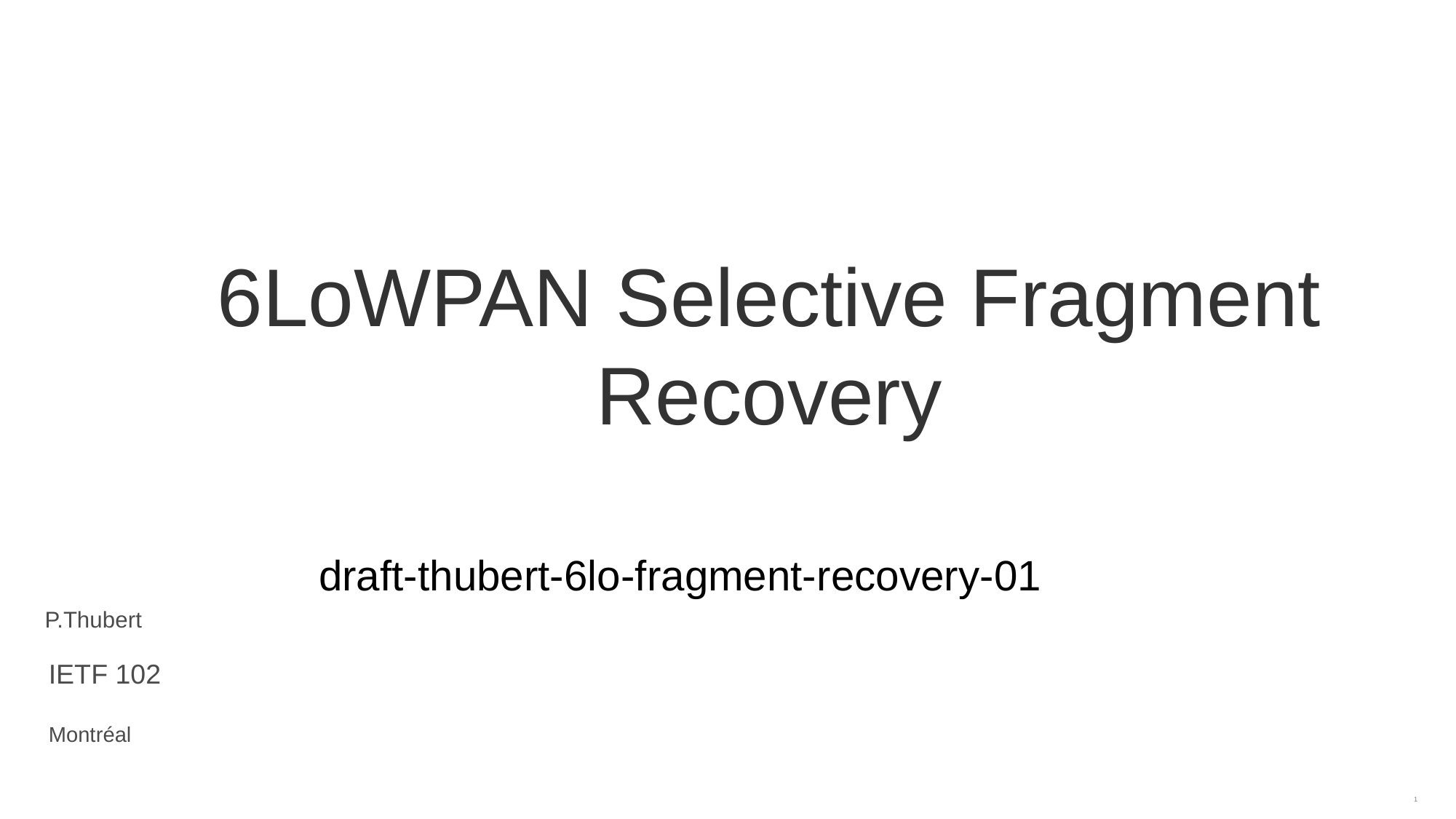

# 6LoWPAN Selective Fragment Recovery
draft-thubert-6lo-fragment-recovery-01
P.Thubert

IETF 102
Montréal